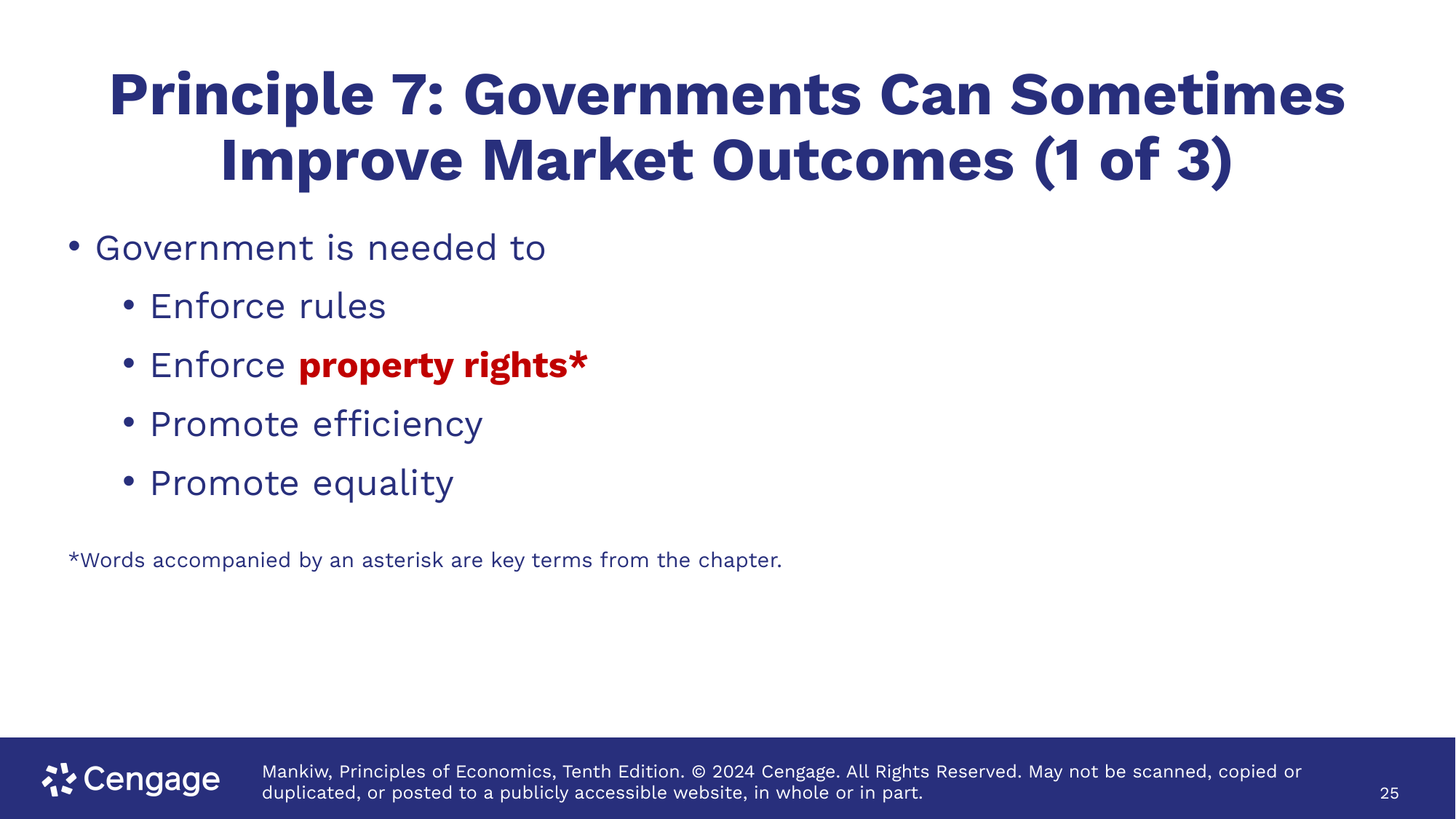

# Principle 7: Governments Can Sometimes Improve Market Outcomes (1 of 3)
Government is needed to
Enforce rules
Enforce property rights*
Promote efficiency
Promote equality
*Words accompanied by an asterisk are key terms from the chapter.